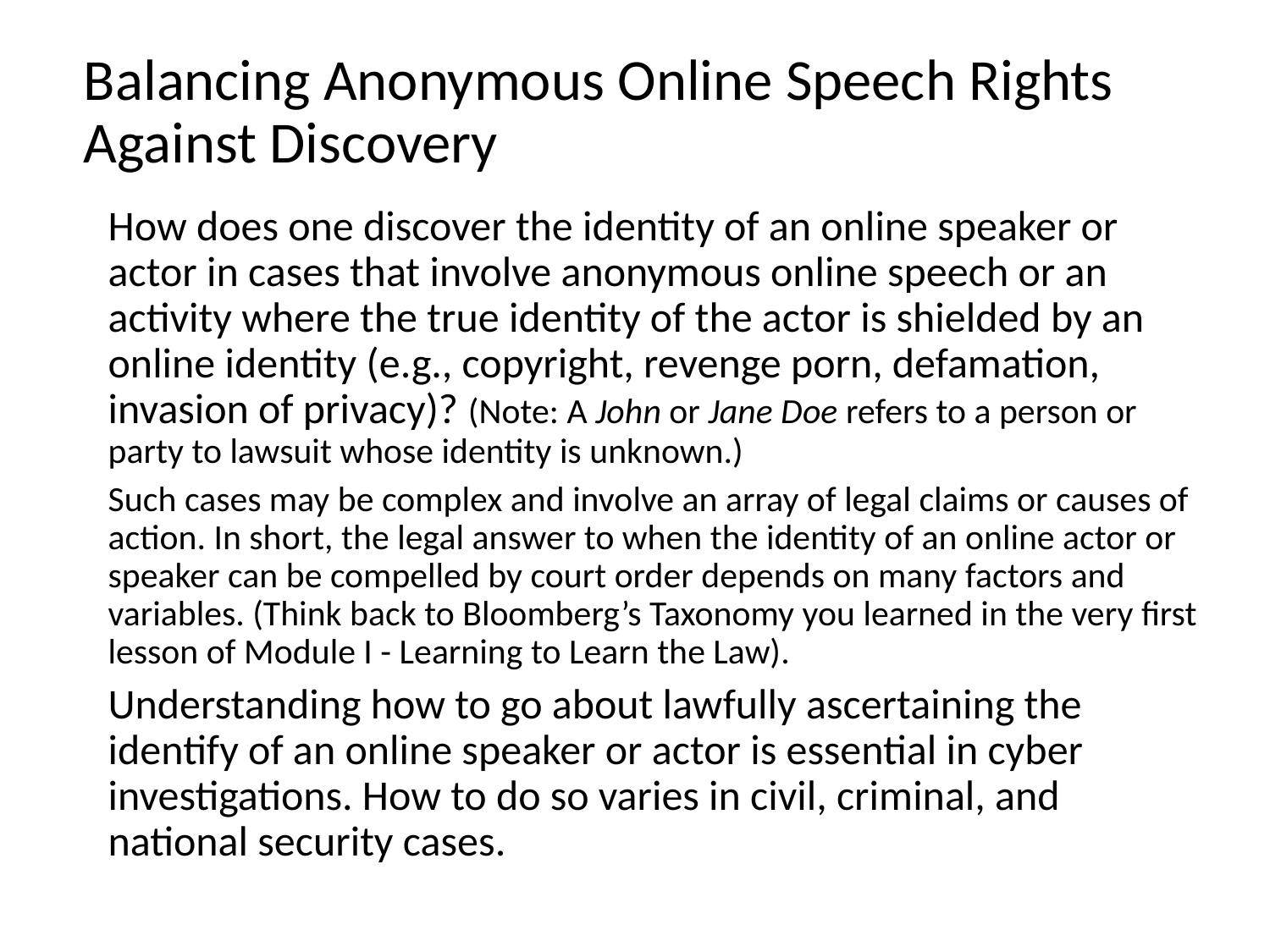

# Balancing Anonymous Online Speech Rights Against Discovery
How does one discover the identity of an online speaker or actor in cases that involve anonymous online speech or an activity where the true identity of the actor is shielded by an online identity (e.g., copyright, revenge porn, defamation, invasion of privacy)? (Note: A John or Jane Doe refers to a person or party to lawsuit whose identity is unknown.)
Such cases may be complex and involve an array of legal claims or causes of action. In short, the legal answer to when the identity of an online actor or speaker can be compelled by court order depends on many factors and variables. (Think back to Bloomberg’s Taxonomy you learned in the very first lesson of Module I - Learning to Learn the Law).
Understanding how to go about lawfully ascertaining the identify of an online speaker or actor is essential in cyber investigations. How to do so varies in civil, criminal, and national security cases.